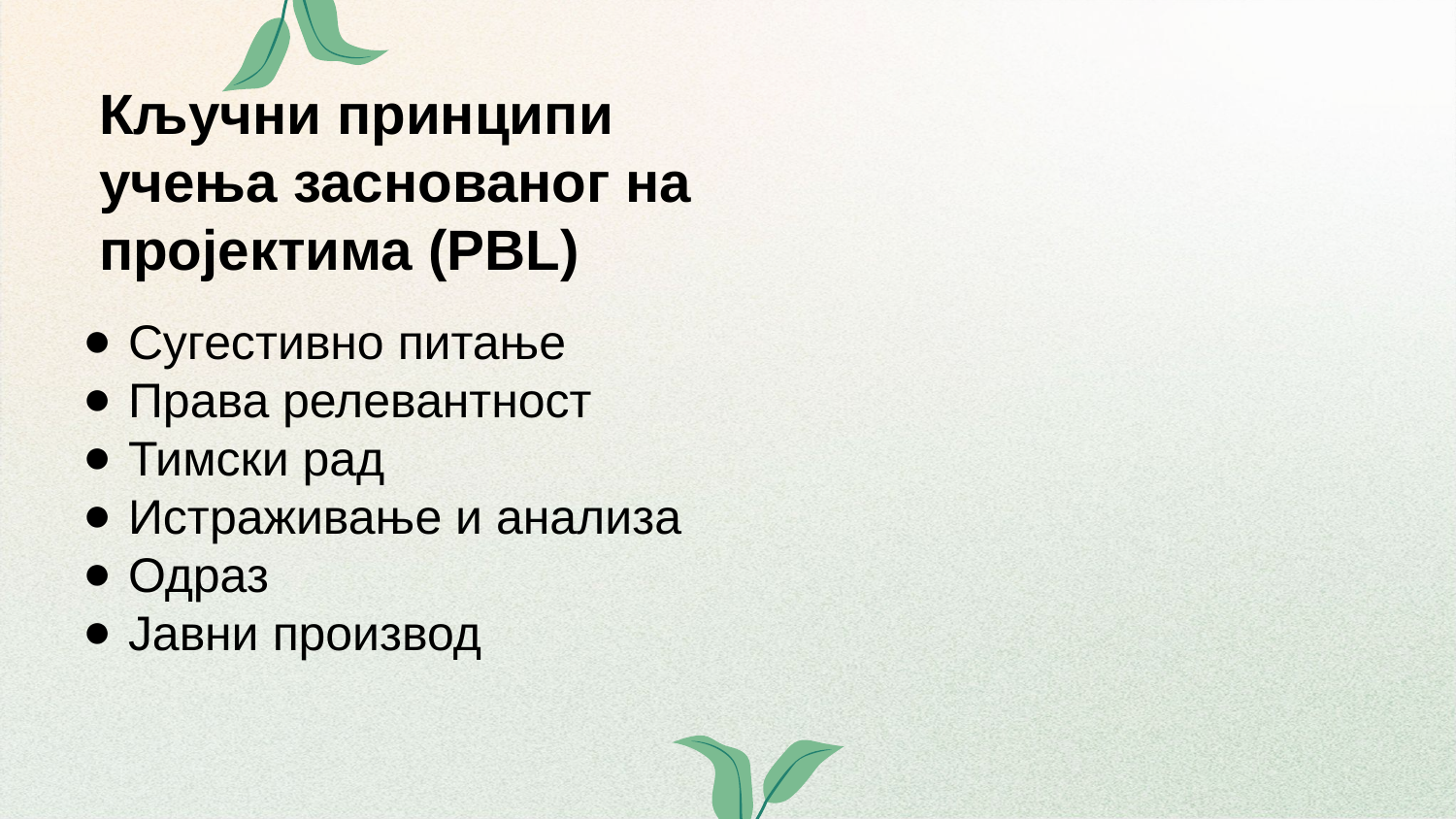

# Кључни принципи учења заснованог на пројектима (PBL)

Сугестивно питање
Права релевантност
Тимски рад
Истраживање и анализа
Одраз
Јавни производ